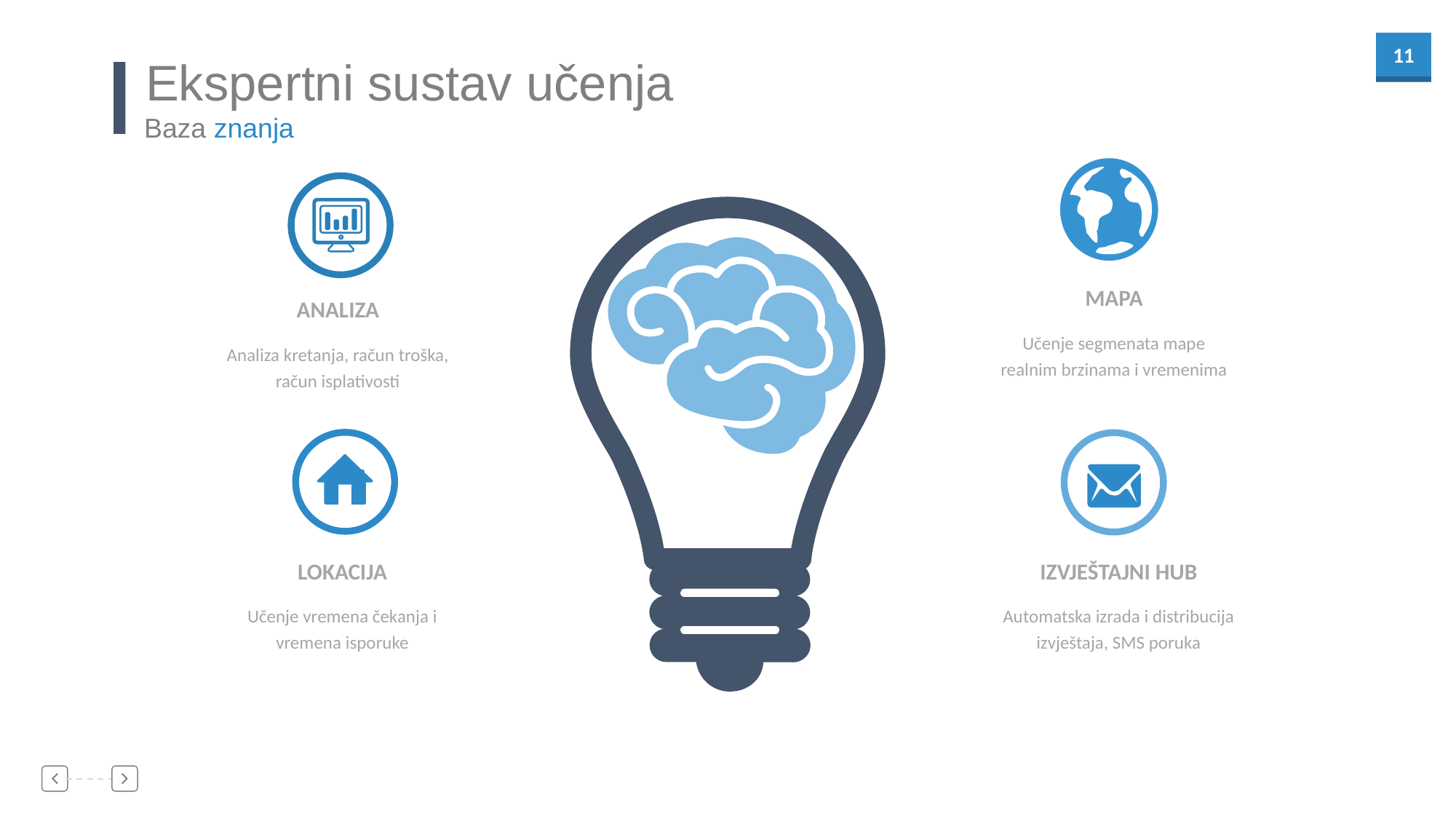

Ekspertni sustav učenja

Baza znanja

ANALIZA
Analiza kretanja, račun troška, račun isplativosti

MAPA
Učenje segmenata mape realnim brzinama i vremenima

LOKACIJA
Učenje vremena čekanja i vremena isporuke

IZVJEŠTAJNI HUB
Automatska izrada i distribucija izvještaja, SMS poruka